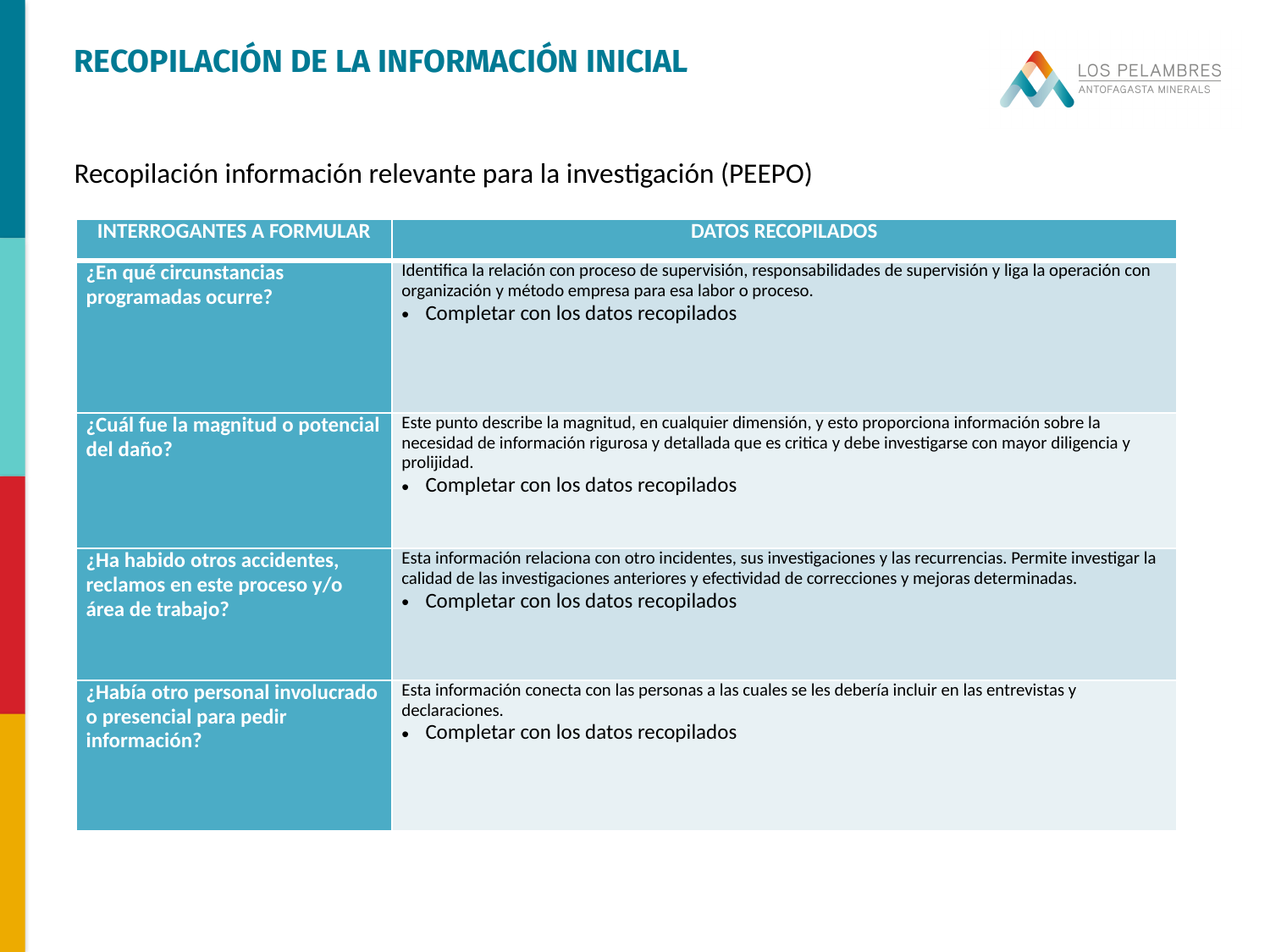

RECOPILACIÓN DE LA INFORMACIÓN INICIAL

Recopilación información relevante para la investigación (PEEPO)
| INTERROGANTES A FORMULAR | DATOS RECOPILADOS |
| --- | --- |
| ¿En qué circunstancias programadas ocurre? | Identifica la relación con proceso de supervisión, responsabilidades de supervisión y liga la operación con organización y método empresa para esa labor o proceso. Completar con los datos recopilados |
| ¿Cuál fue la magnitud o potencial del daño? | Este punto describe la magnitud, en cualquier dimensión, y esto proporciona información sobre la necesidad de información rigurosa y detallada que es critica y debe investigarse con mayor diligencia y prolijidad. Completar con los datos recopilados |
| ¿Ha habido otros accidentes, reclamos en este proceso y/o área de trabajo? | Esta información relaciona con otro incidentes, sus investigaciones y las recurrencias. Permite investigar la calidad de las investigaciones anteriores y efectividad de correcciones y mejoras determinadas. Completar con los datos recopilados |
| ¿Había otro personal involucrado o presencial para pedir información? | Esta información conecta con las personas a las cuales se les debería incluir en las entrevistas y declaraciones. Completar con los datos recopilados |